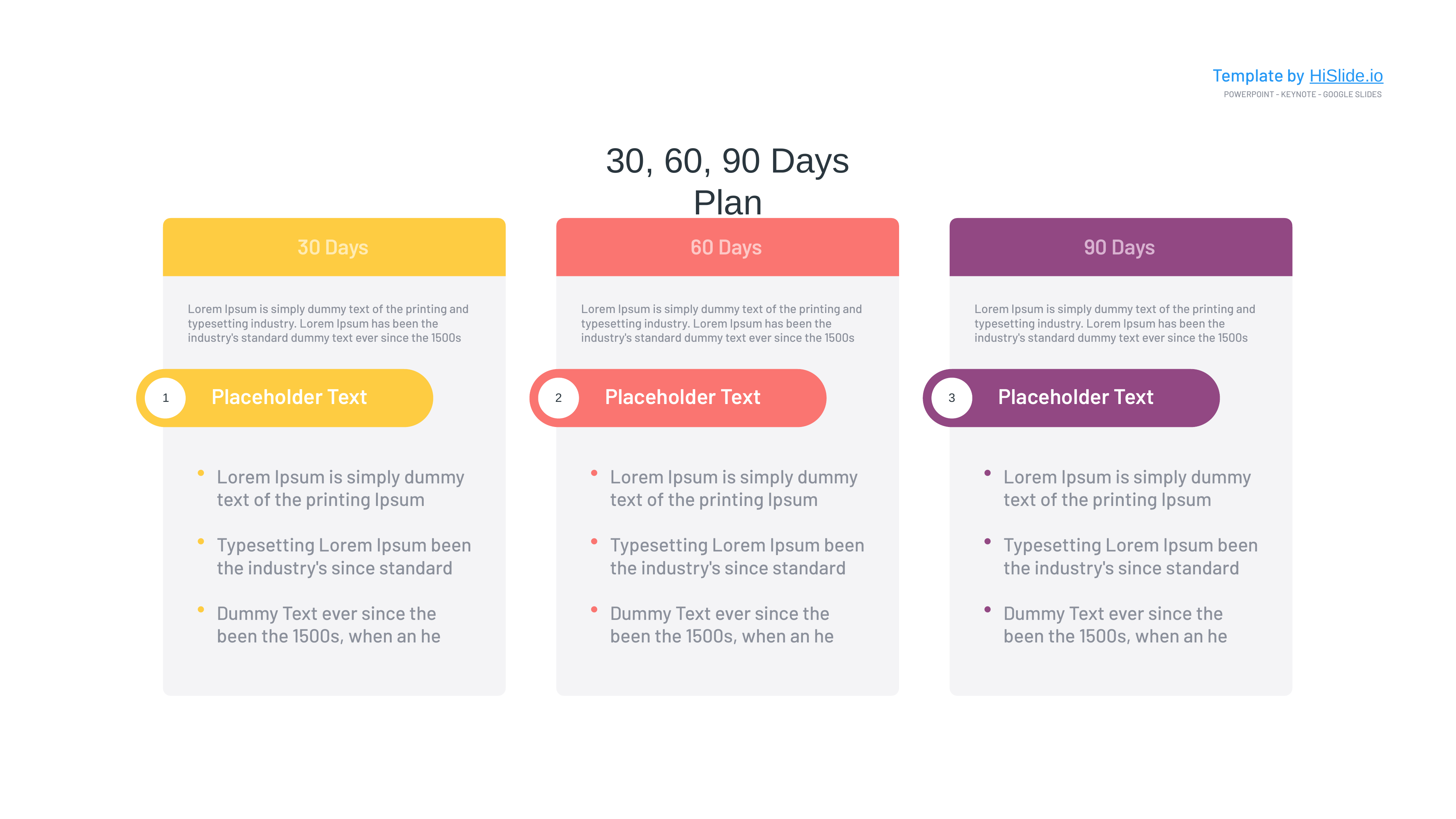

Template by HiSlide.io
PowerPoint - Keynote - Google Slides
30, 60, 90 Days Plan

30 Days
60 Days
90 Days
Lorem Ipsum is simply dummy text of the printing and typesetting industry. Lorem Ipsum has been the industry's standard dummy text ever since the 1500s
Lorem Ipsum is simply dummy text of the printing and typesetting industry. Lorem Ipsum has been the industry's standard dummy text ever since the 1500s
Lorem Ipsum is simply dummy text of the printing and typesetting industry. Lorem Ipsum has been the industry's standard dummy text ever since the 1500s

Placeholder Text
Placeholder Text
Placeholder Text
1
2
3
Lorem Ipsum is simply dummy text of the printing Ipsum

Typesetting Lorem Ipsum been the industry's since standard

Dummy Text ever since the been the 1500s, when an he
Lorem Ipsum is simply dummy text of the printing Ipsum

Typesetting Lorem Ipsum been the industry's since standard

Dummy Text ever since the been the 1500s, when an he
Lorem Ipsum is simply dummy text of the printing Ipsum

Typesetting Lorem Ipsum been the industry's since standard

Dummy Text ever since the been the 1500s, when an he